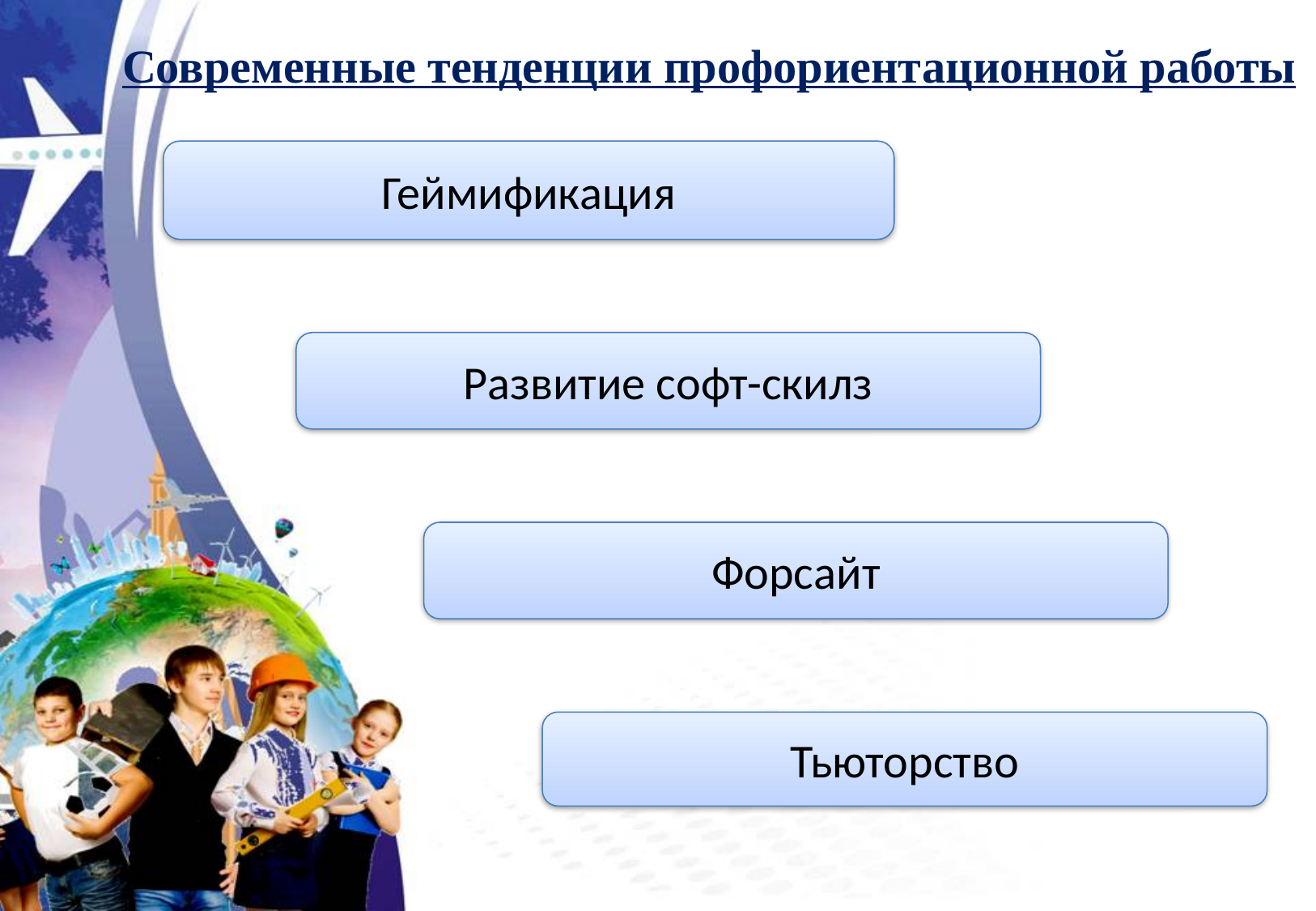

Современные тенденции профориентационной работы
Геймификация
Развитие софт-скилз
Форсайт
Тьюторство